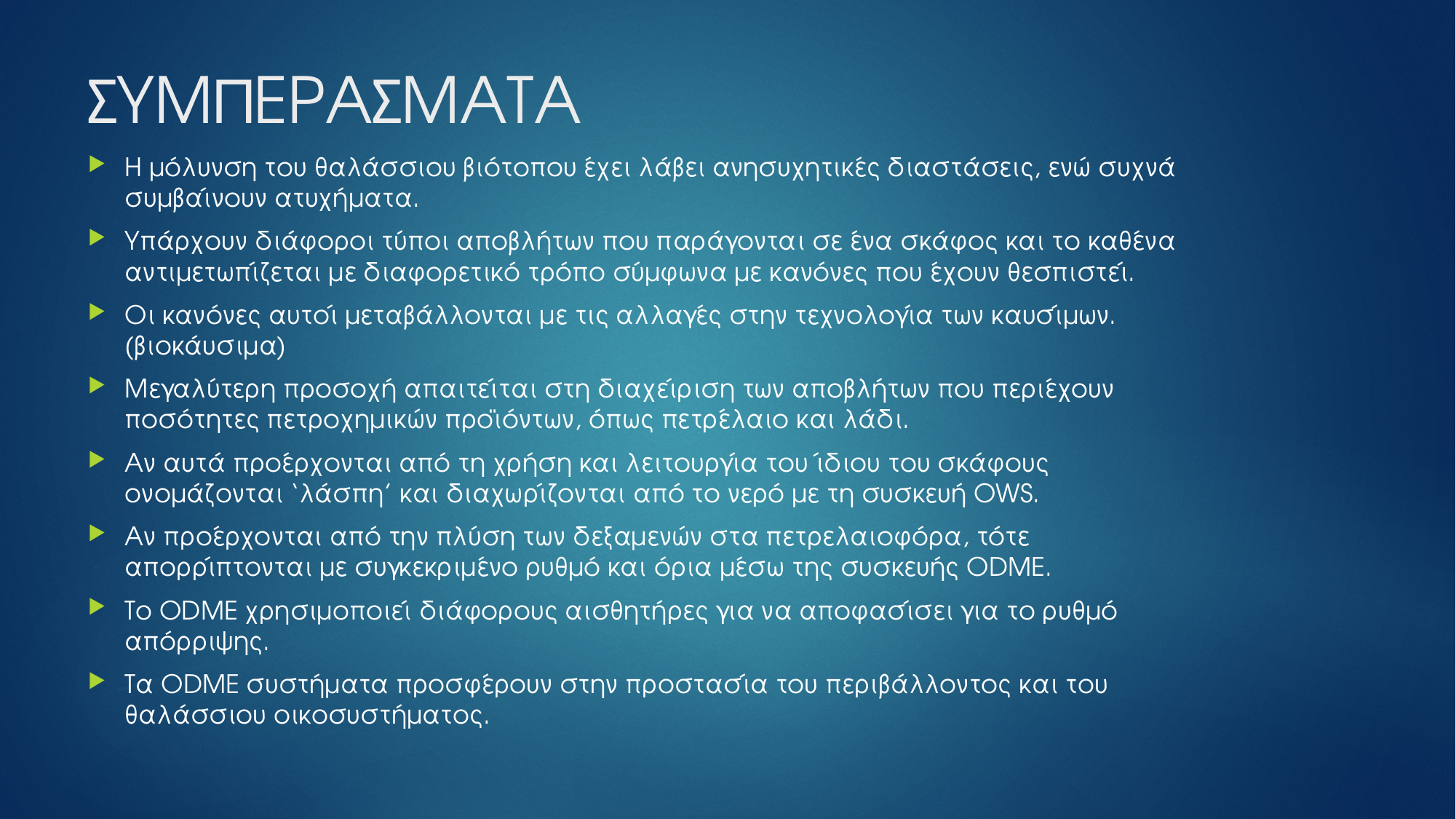

# ΣΥΜΠΕΡΑΣΜΑΤΑ
Η μόλυνση του θαλάσσιου βιότοπου έχει λάβει ανησυχητικές διαστάσεις, ενώ συχνά συμβαίνουν ατυχήματα.
Υπάρχουν διάφοροι τύποι αποβλήτων που παράγονται σε ένα σκάφος και το καθένα αντιμετωπίζεται με διαφορετικό τρόπο σύμφωνα με κανόνες που έχουν θεσπιστεί.
Οι κανόνες αυτοί μεταβάλλονται με τις αλλαγές στην τεχνολογία των καυσίμων. (βιοκάυσιμα)
Μεγαλύτερη προσοχή απαιτείται στη διαχείριση των αποβλήτων που περιέχουν ποσότητες πετροχημικών προϊόντων, όπως πετρέλαιο και λάδι.
Αν αυτά προέρχονται από τη χρήση και λειτουργία του ίδιου του σκάφους ονομάζονται ‘λάσπη’ και διαχωρίζονται από το νερό με τη συσκευή OWS.
Αν προέρχονται από την πλύση των δεξαμενών στα πετρελαιοφόρα, τότε απορρίπτονται με συγκεκριμένο ρυθμό και όρια μέσω της συσκευής ODME.
Το ODME χρησιμοποιεί διάφορους αισθητήρες για να αποφασίσει για το ρυθμό απόρριψης.
Τα ODME συστήματα προσφέρουν στην προστασία του περιβάλλοντος και του θαλάσσιου οικοσυστήματος.